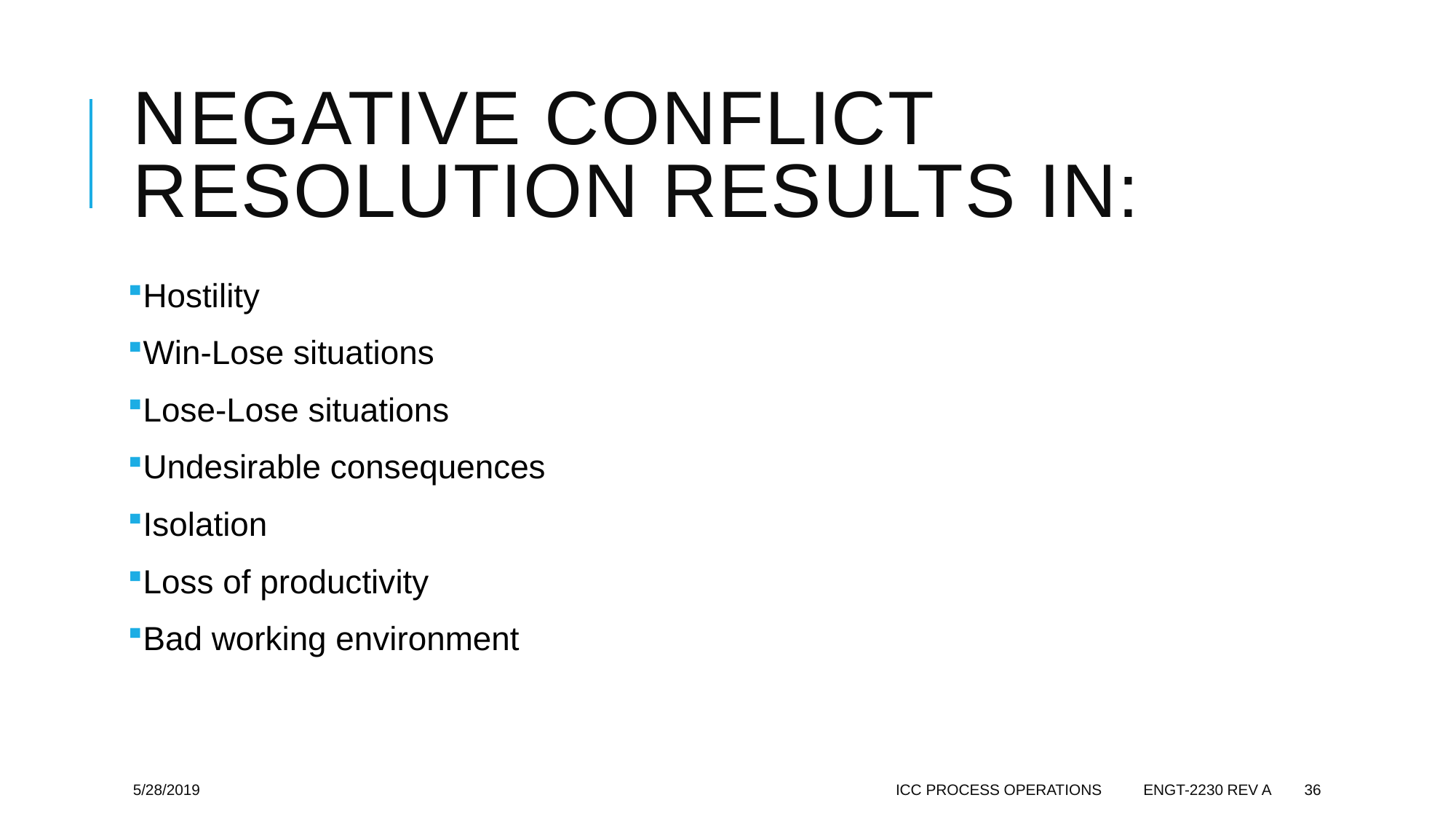

# Negative conflict resolution results in:
Hostility
Win-Lose situations
Lose-Lose situations
Undesirable consequences
Isolation
Loss of productivity
Bad working environment
5/28/2019
ICC Process Operations          ENGT-2230 Rev A
36